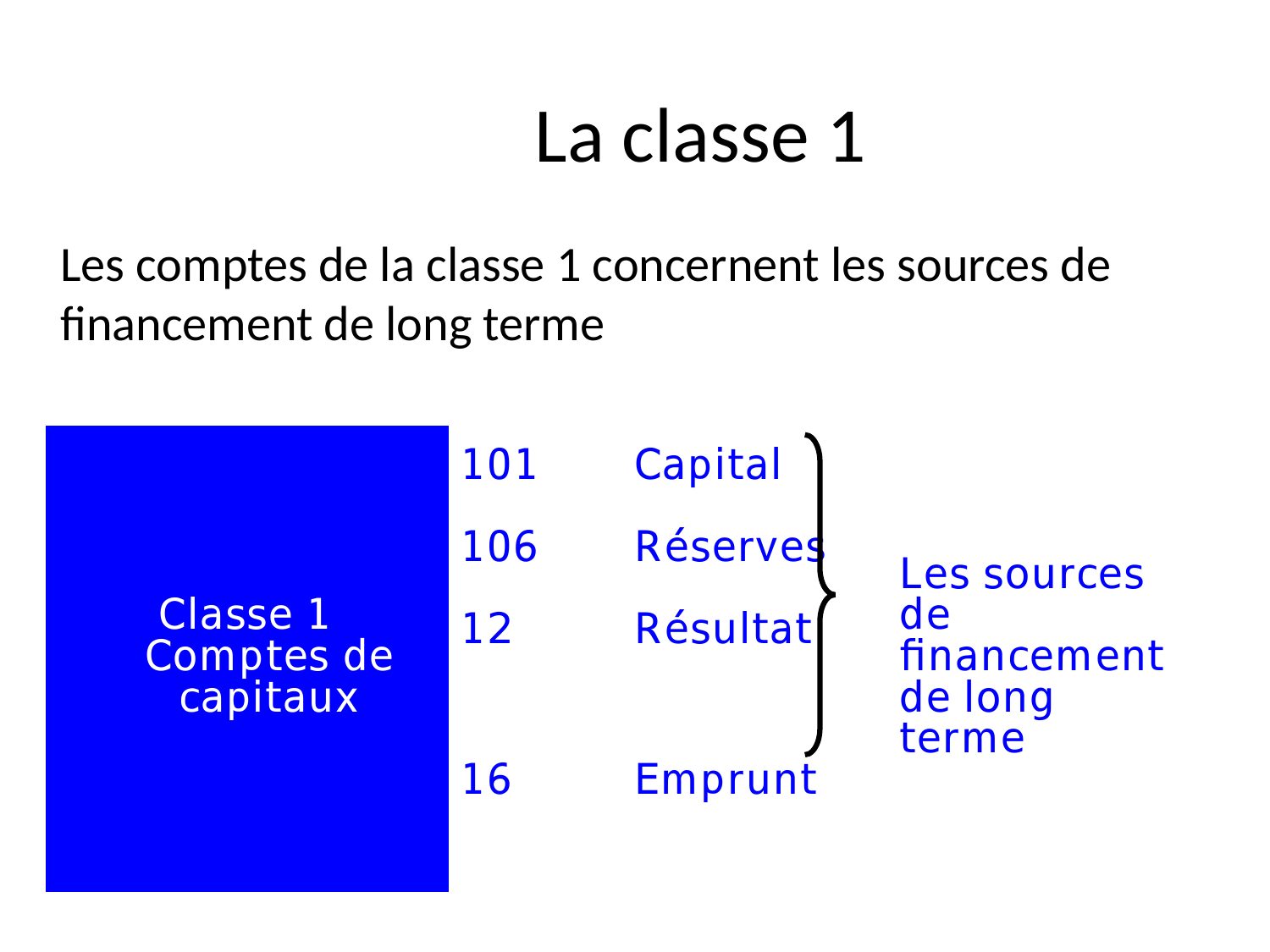

# La classe 1
	Les comptes de la classe 1 concernent les sources de financement de long terme

| Classe 1 Comptes de capitaux | 101 Capital | Les sources de financement de long terme |
| --- | --- | --- |
|  | 106 Réserves |  |
|  | 12 Résultat |  |
|  | 16 Emprunt |  |